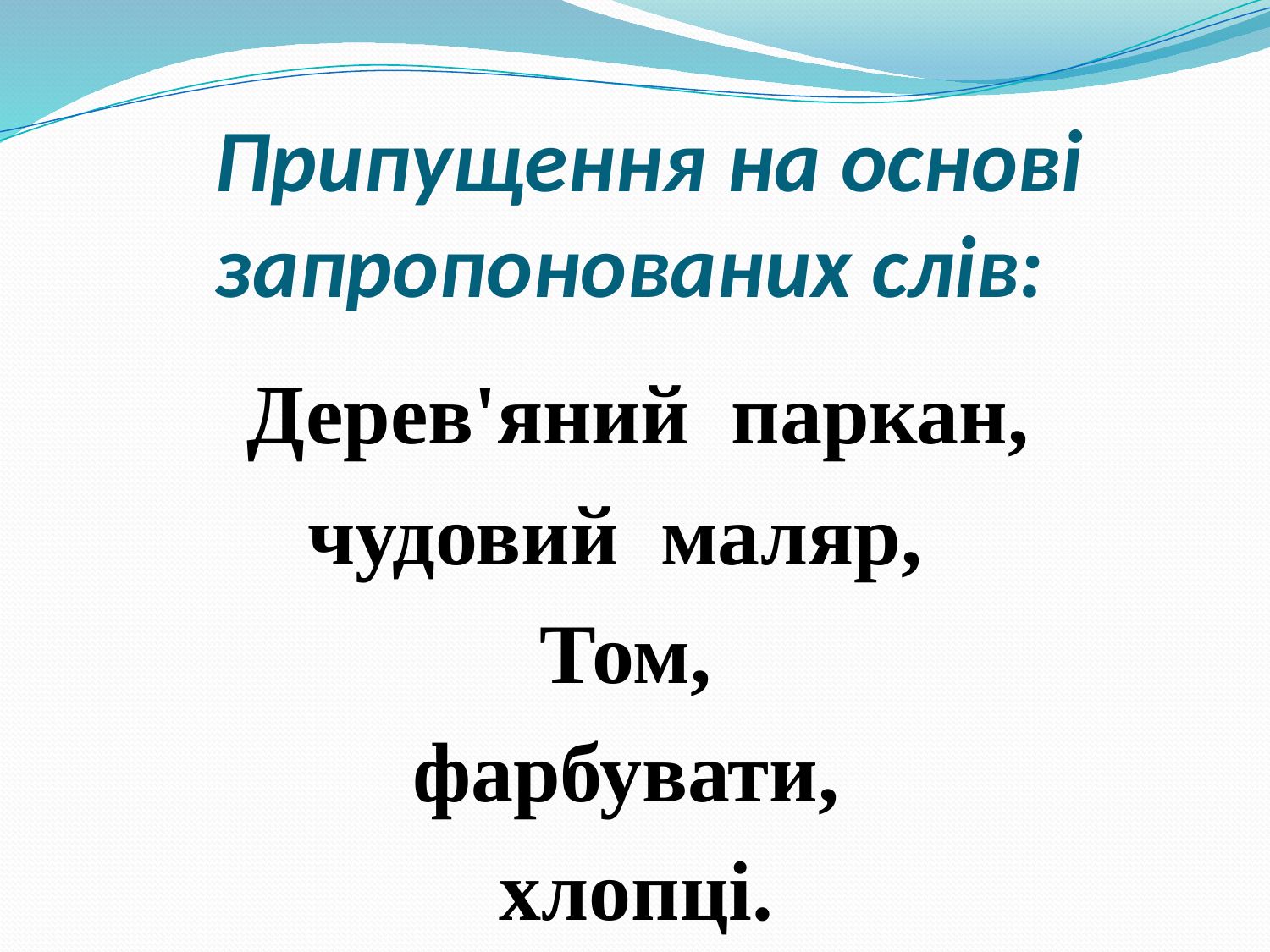

# Припущення на основі запропонованих слів:
 Дерев'яний  паркан,
чудовий  маляр,
Том,
фарбувати,
хлопці.